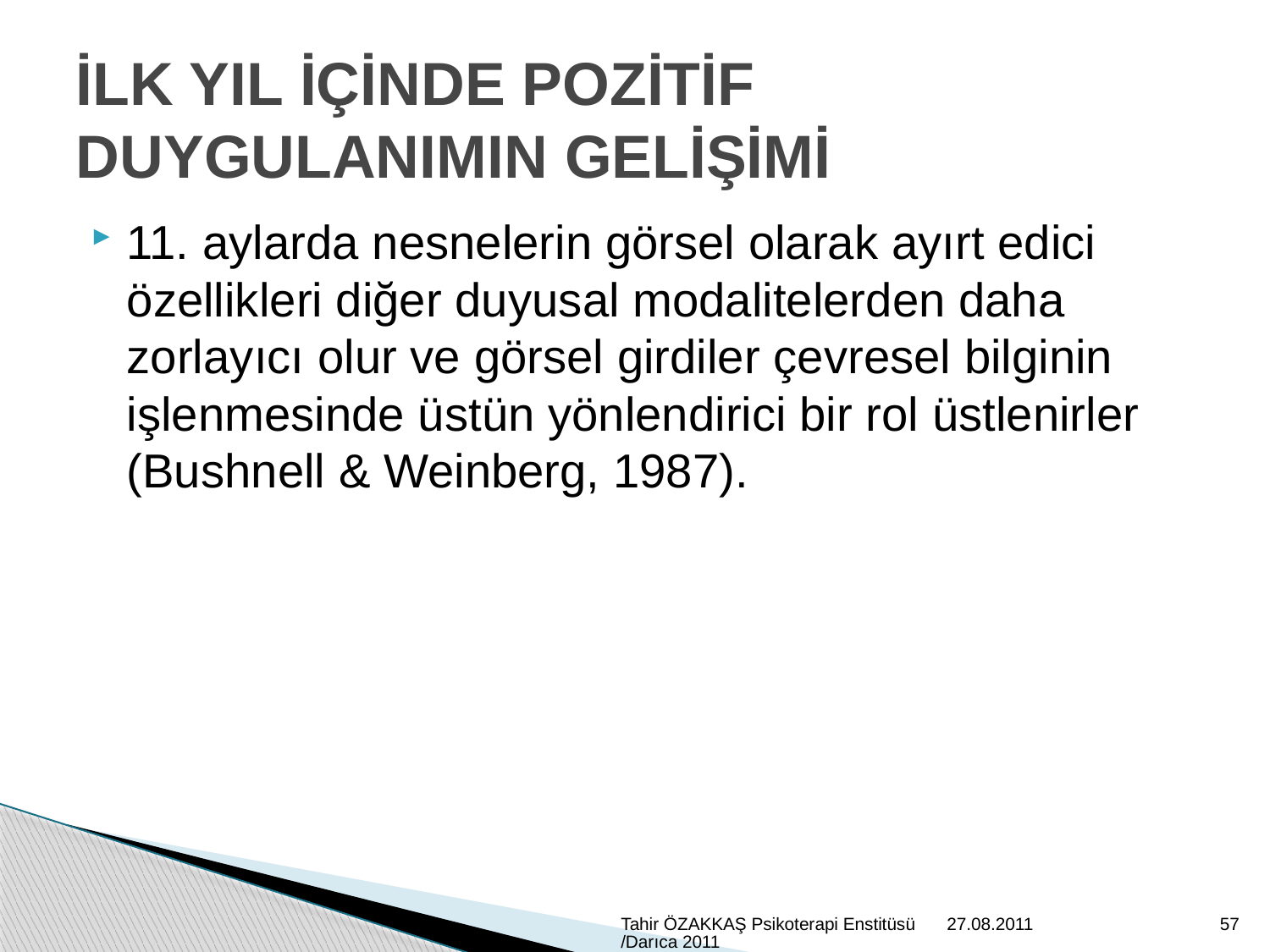

# İLK YIL İÇİNDE POZİTİF DUYGULANIMIN GELİŞİMİ
11. aylarda nesnelerin görsel olarak ayırt edici özellikleri diğer duyusal modalitelerden daha zorlayıcı olur ve görsel girdiler çevresel bilginin işlenmesinde üstün yönlendirici bir rol üstlenirler (Bushnell & Weinberg, 1987).
Tahir ÖZAKKAŞ Psikoterapi Enstitüsü /Darıca 2011
27.08.2011
57